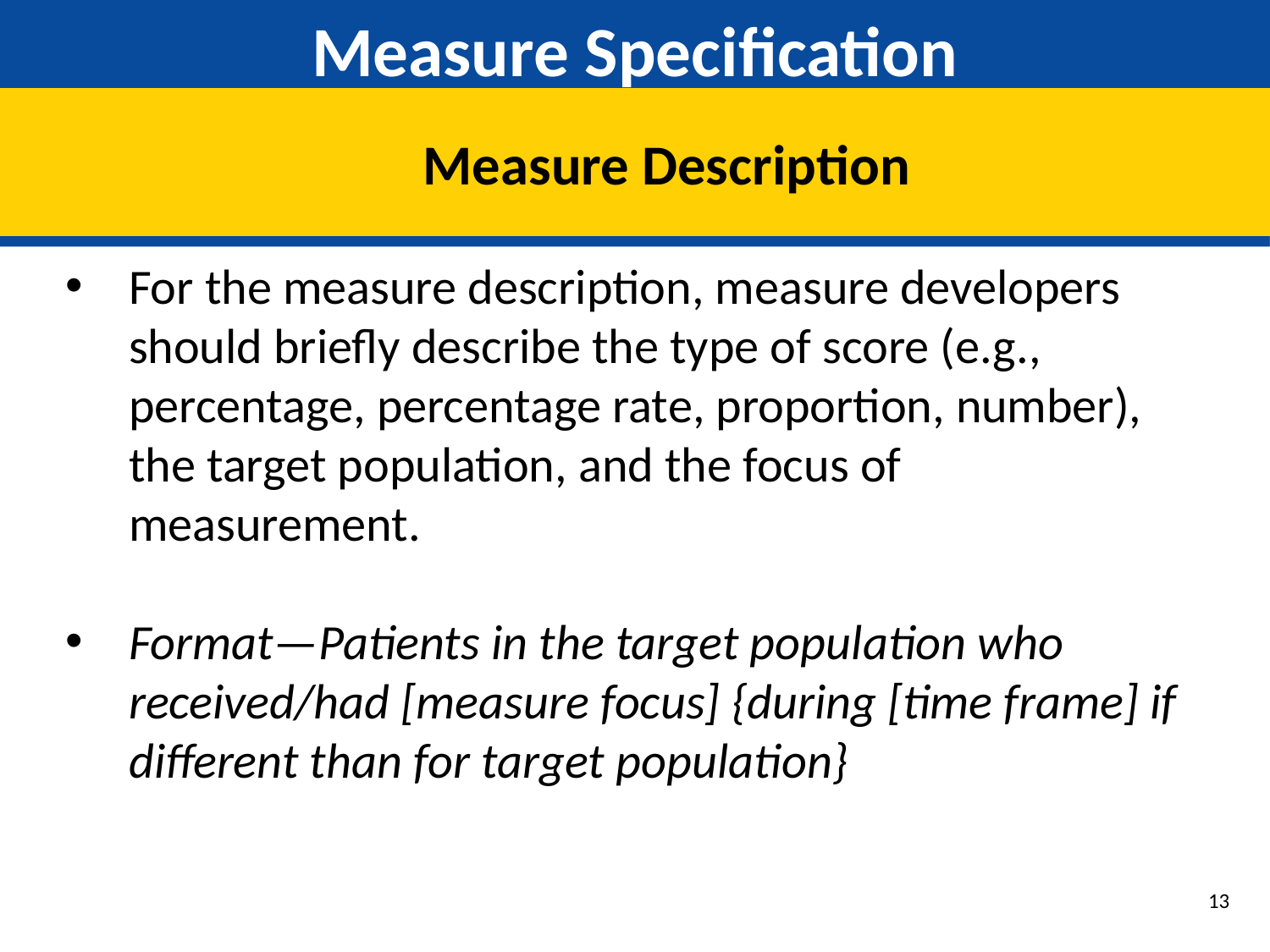

# Measure Specification
Measure Description
For the measure description, measure developers should briefly describe the type of score (e.g., percentage, percentage rate, proportion, number), the target population, and the focus of measurement.

Format—Patients in the target population who received/had [measure focus] {during [time frame] if different than for target population}